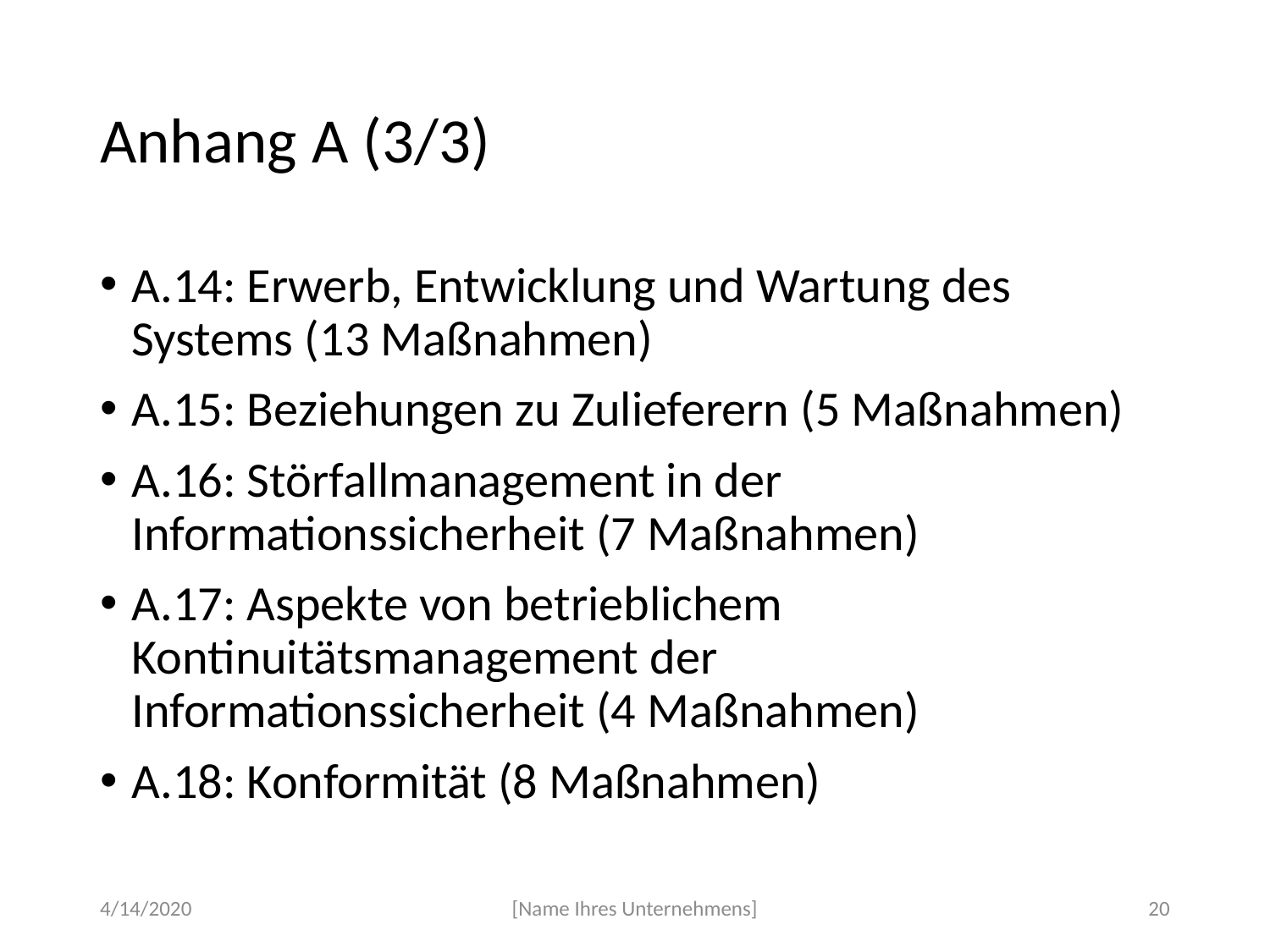

# Anhang A (3/3)
A.14: Erwerb, Entwicklung und Wartung des Systems (13 Maßnahmen)
A.15: Beziehungen zu Zulieferern (5 Maßnahmen)
A.16: Störfallmanagement in der Informationssicherheit (7 Maßnahmen)
A.17: Aspekte von betrieblichem Kontinuitätsmanagement der Informationssicherheit (4 Maßnahmen)
A.18: Konformität (8 Maßnahmen)
4/14/2020
[Name Ihres Unternehmens]
20